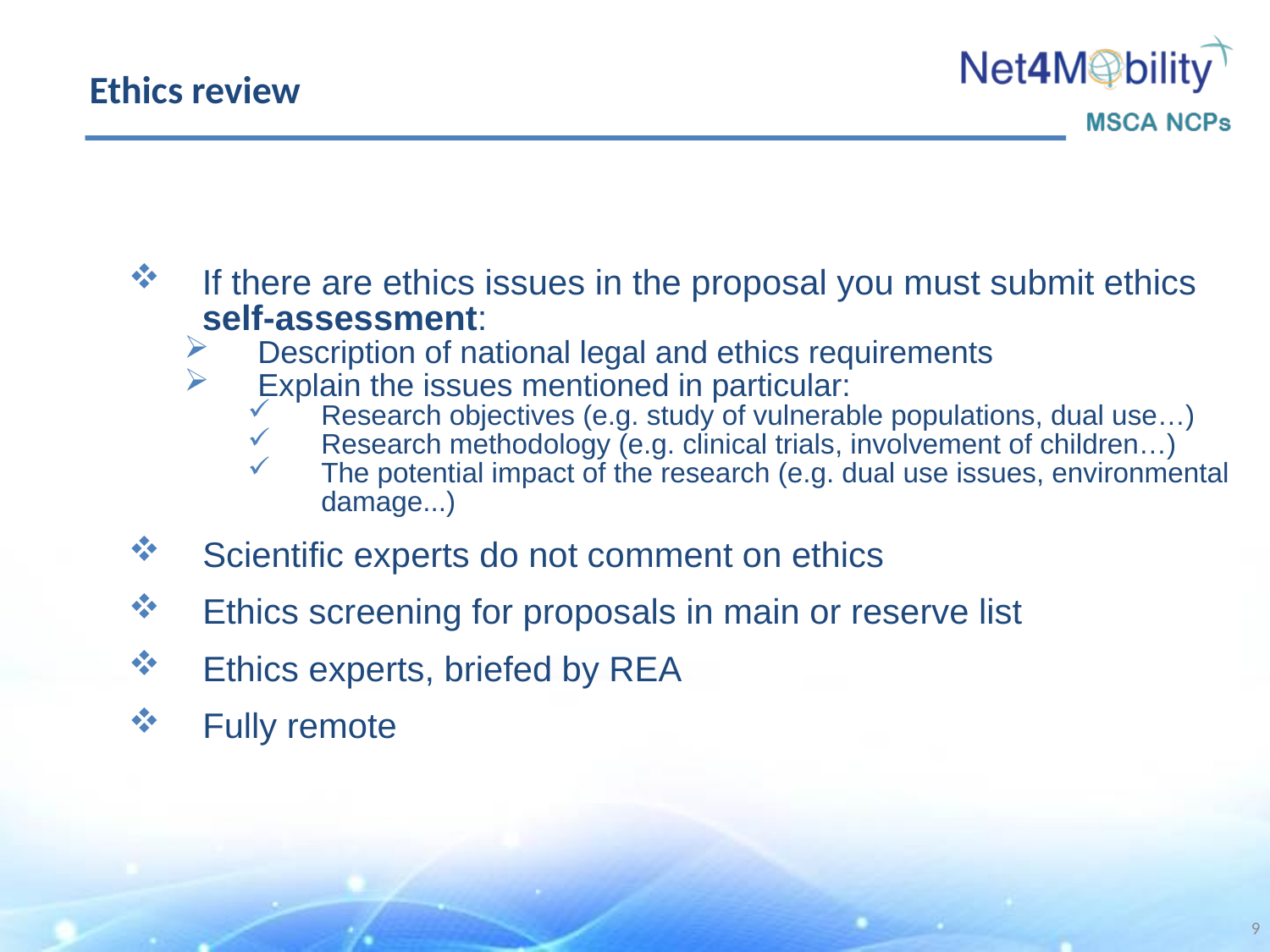

Ethics review
If there are ethics issues in the proposal you must submit ethics self-assessment:
Description of national legal and ethics requirements
Explain the issues mentioned in particular:
Research objectives (e.g. study of vulnerable populations, dual use…)
Research methodology (e.g. clinical trials, involvement of children…)
The potential impact of the research (e.g. dual use issues, environmental damage...)
Scientific experts do not comment on ethics
Ethics screening for proposals in main or reserve list
Ethics experts, briefed by REA
Fully remote

9